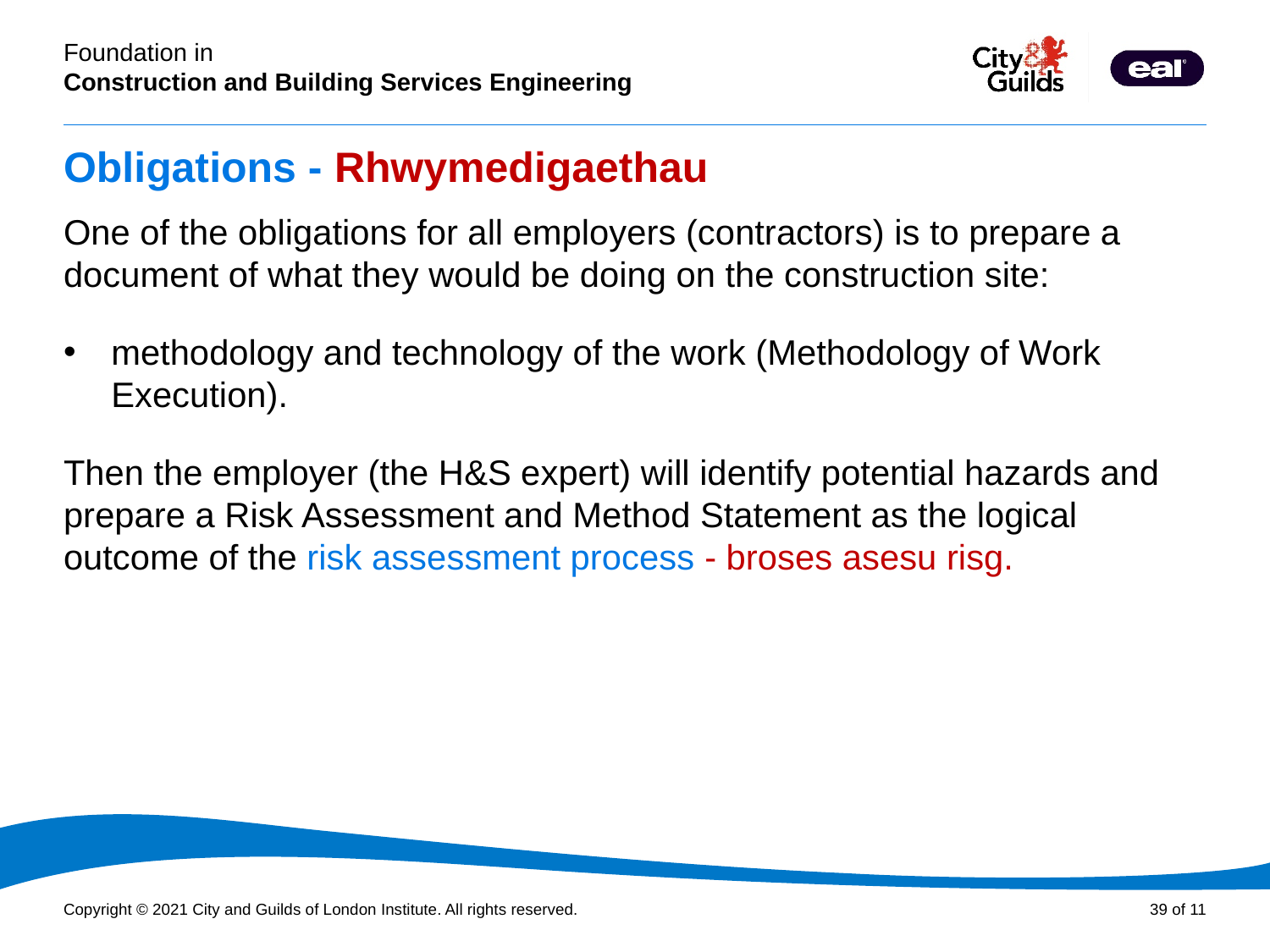

# Obligations - Rhwymedigaethau
One of the obligations for all employers (contractors) is to prepare a document of what they would be doing on the construction site:
methodology and technology of the work (Methodology of Work Execution).
Then the employer (the H&S expert) will identify potential hazards and prepare a Risk Assessment and Method Statement as the logical outcome of the risk assessment process - broses asesu risg.